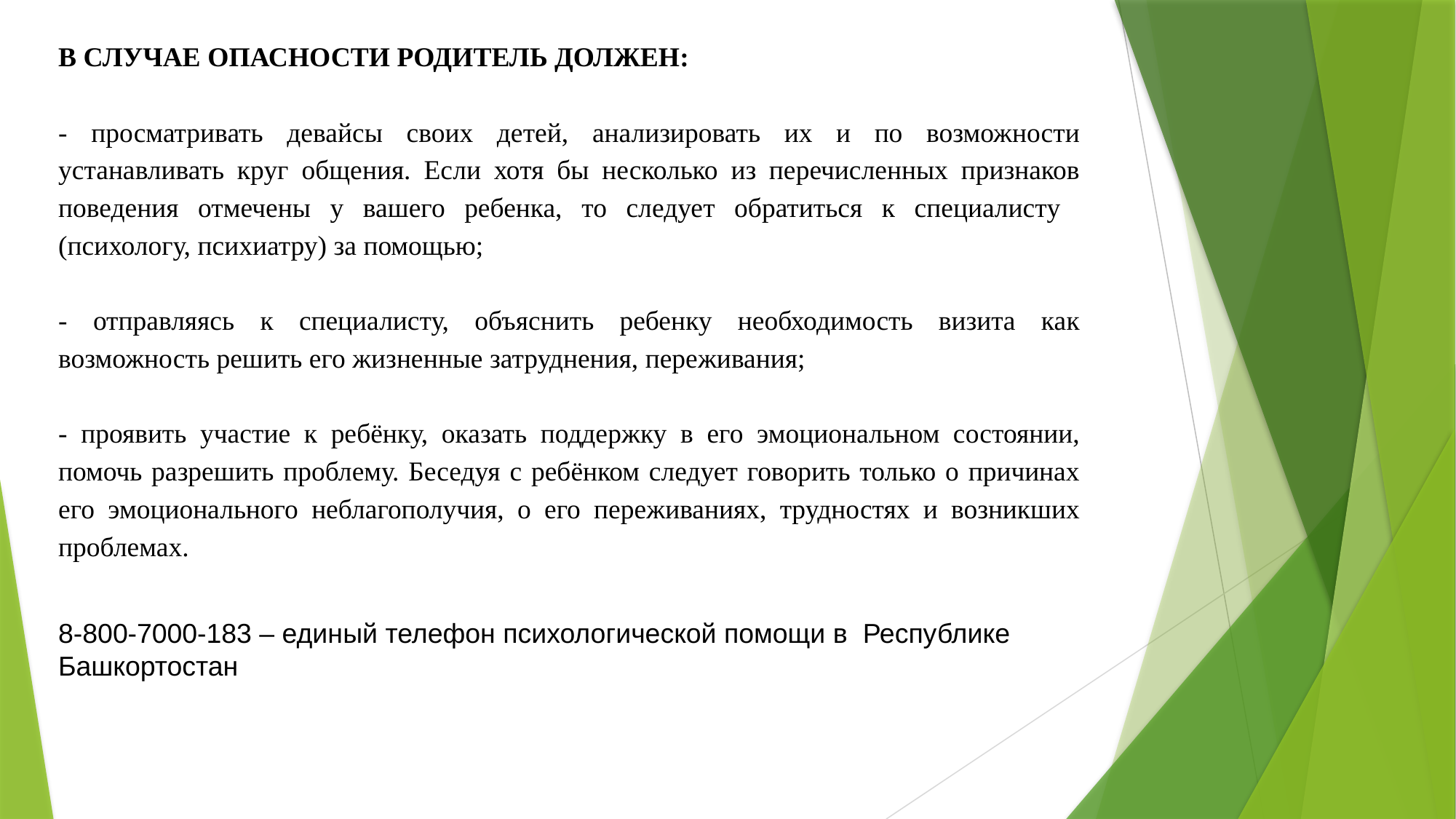

В СЛУЧАЕ ОПАСНОСТИ РОДИТЕЛЬ ДОЛЖЕН:

- просматривать девайсы своих детей, анализировать их и по возможности устанавливать круг общения. Если хотя бы несколько из перечисленных признаков поведения отмечены у вашего ребенка, то следует обратиться к специалисту  (психологу, психиатру) за помощью;

- отправляясь к специалисту, объяснить ребенку необходимость визита как возможность решить его жизненные затруднения, переживания;

- проявить участие к ребёнку, оказать поддержку в его эмоциональном состоянии, помочь разрешить проблему. Беседуя с ребёнком следует говорить только о причинах его эмоционального неблагополучия, о его переживаниях, трудностях и возникших проблемах.

8-800-7000-183 – единый телефон психологической помощи в  Республике Башкортостан